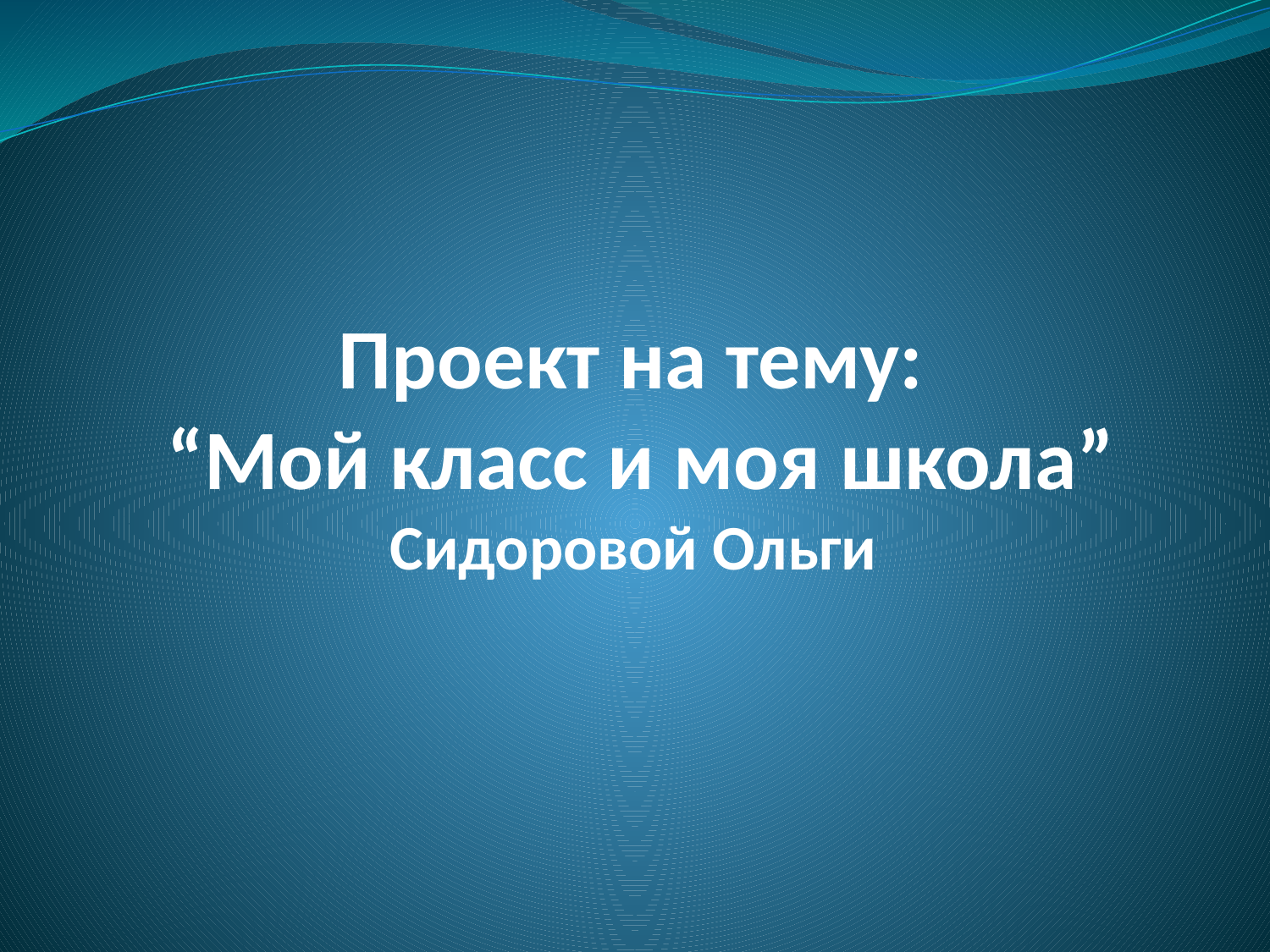

# Проект на тему: “Мой класс и моя школа” Сидоровой Ольги